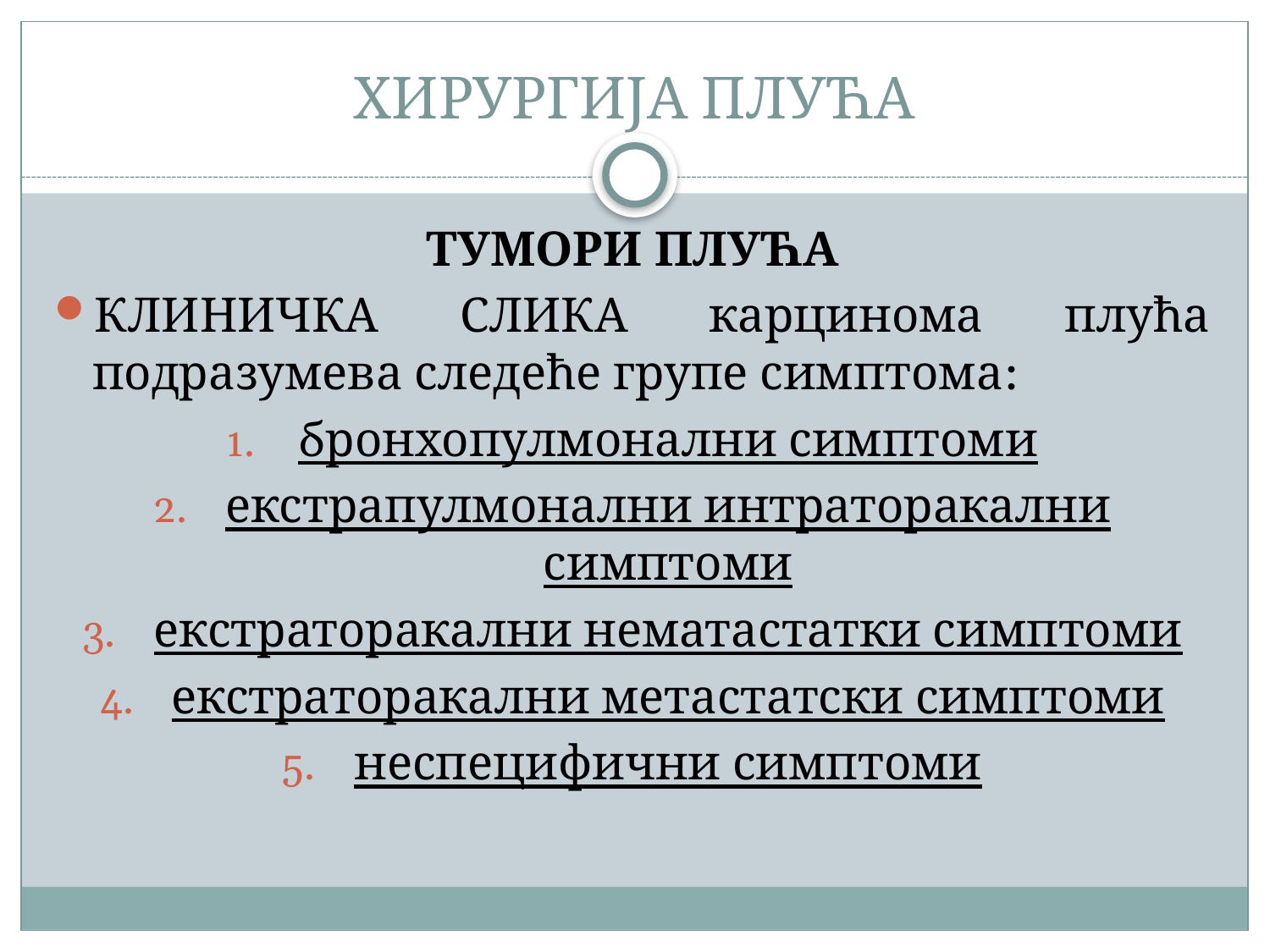

# ХИРУРГИЈА ПЛУЋА
ТУМОРИ ПЛУЋА
КЛИНИЧКА СЛИКА карцинома плућа подразумева следеће групе симптома:
бронхопулмонални симптоми
екстрапулмонални интраторакални симптоми
екстраторакални нематастатки симптоми
екстраторакални метастатски симптоми
неспецифични симптоми